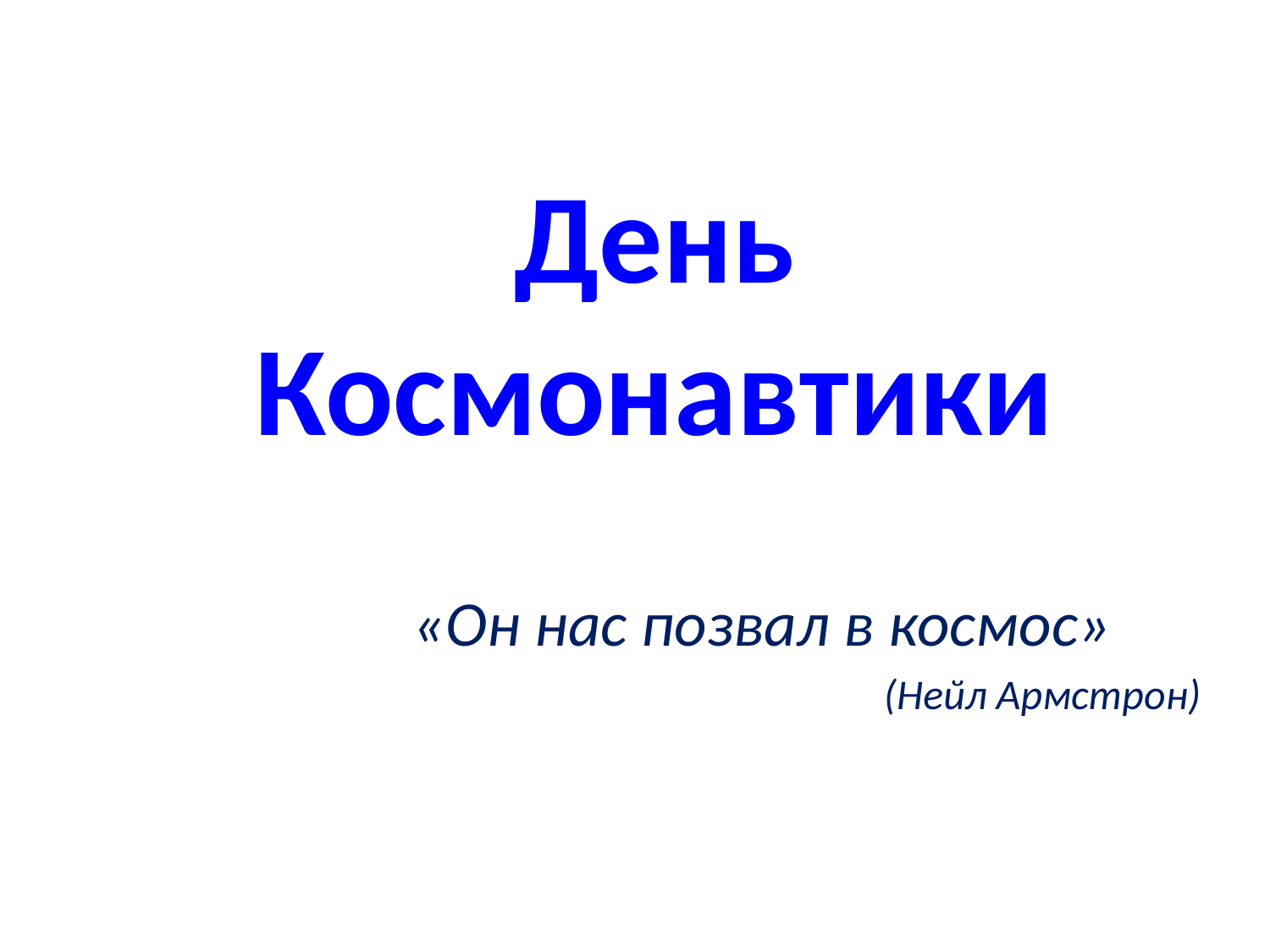

# День Космонавтики
«Он нас позвал в космос»
(Нейл Армстрон)